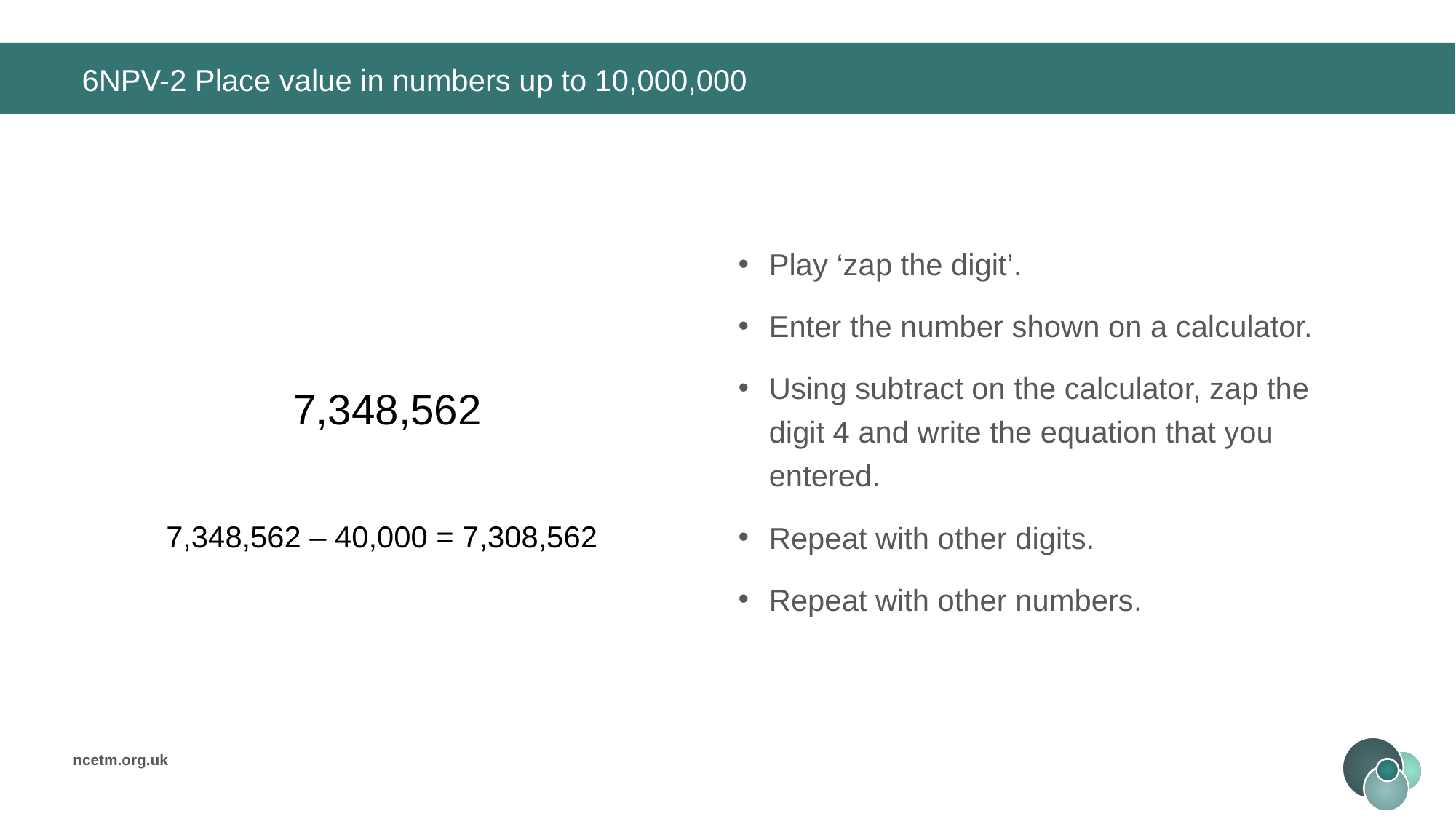

# 6NPV-2 Place value in numbers up to 10,000,000
Play ‘zap the digit’.
Enter the number shown on a calculator.
Using subtract on the calculator, zap the digit 4 and write the equation that you entered.
Repeat with other digits.
Repeat with other numbers.

7,348,562
7,348,562 – 40,000 = 7,308,562